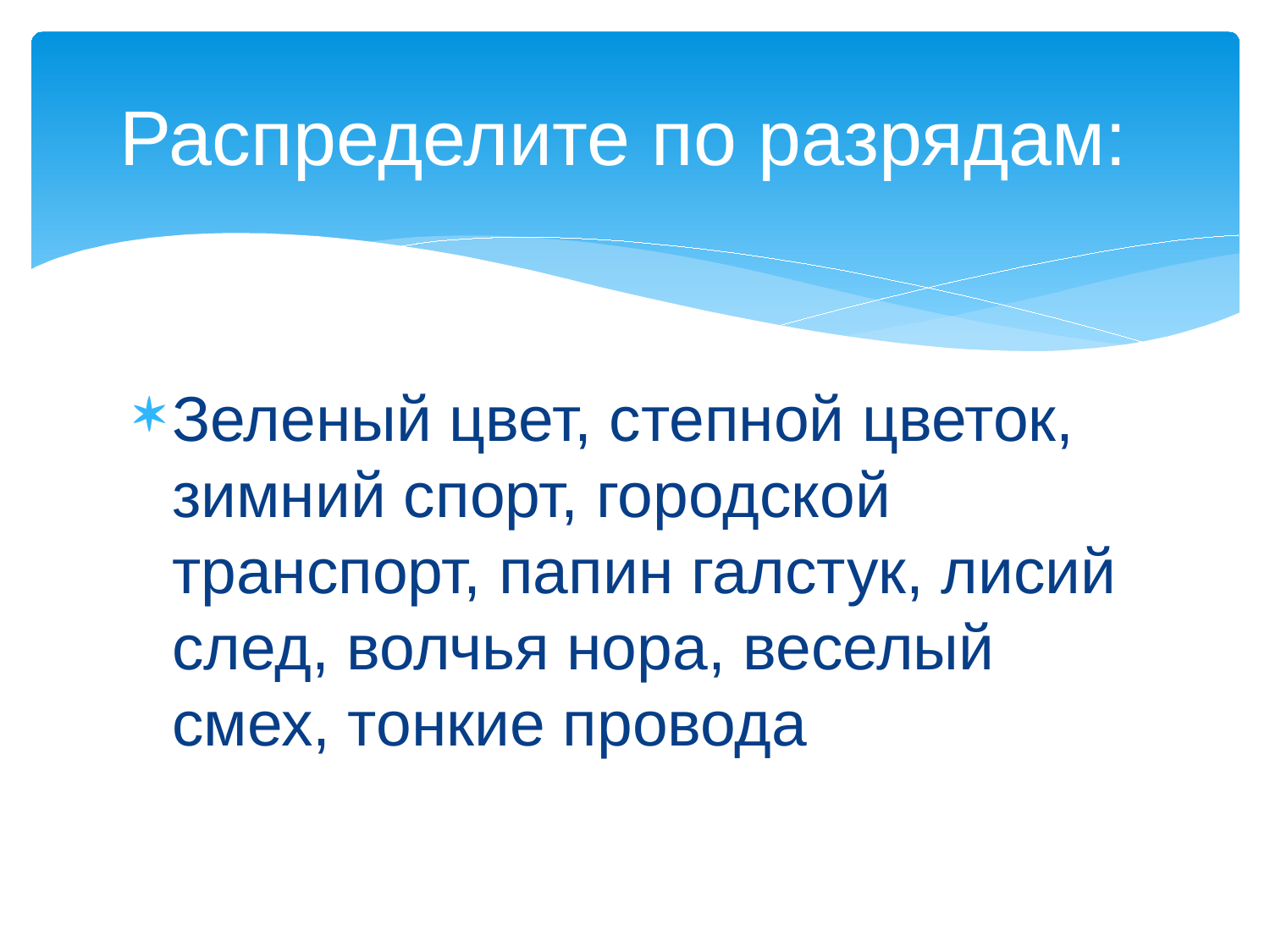

# Распределите по разрядам:
Зеленый цвет, степной цветок, зимний спорт, городской транспорт, папин галстук, лисий след, волчья нора, веселый смех, тонкие провода